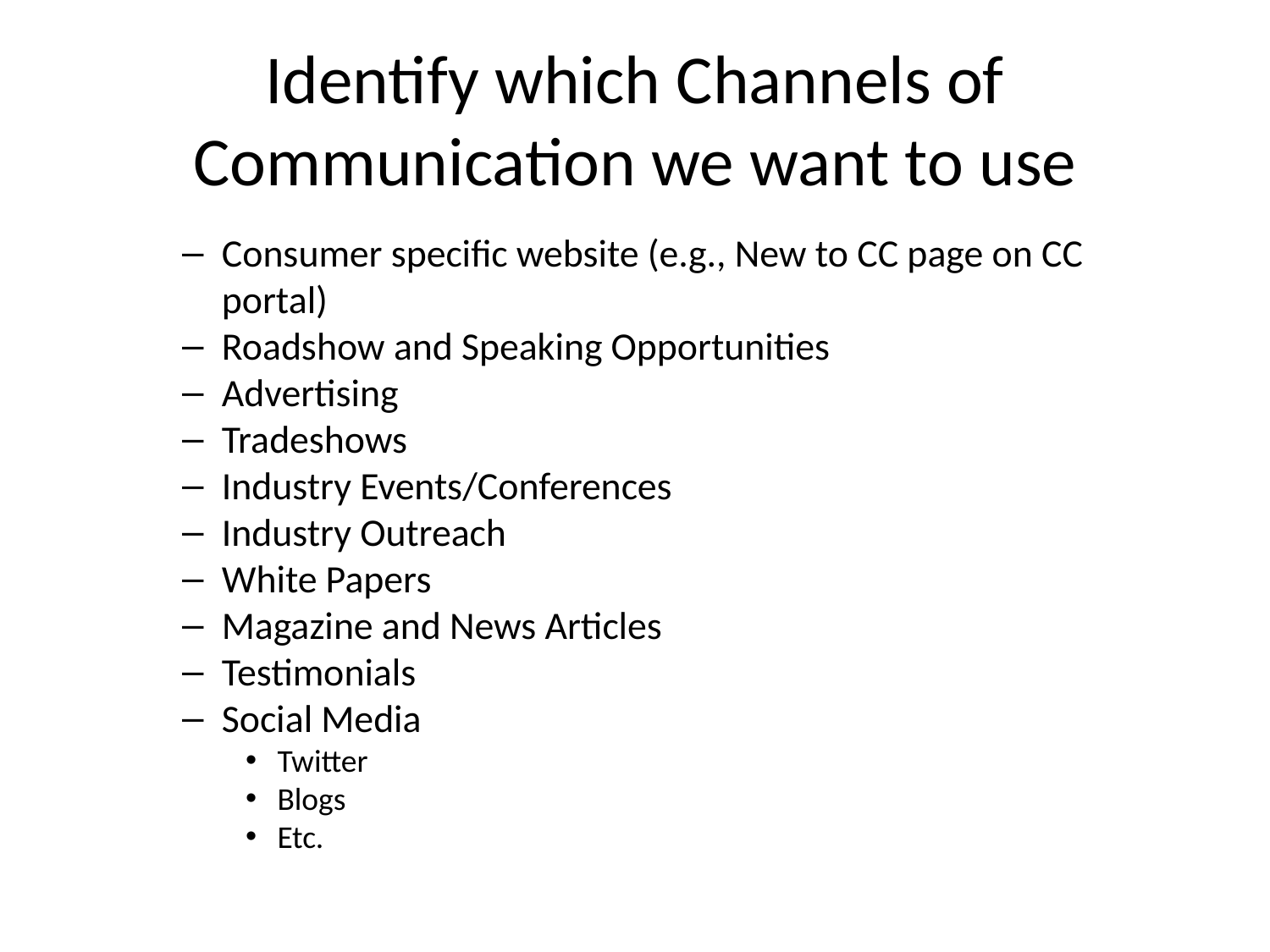

# Identify which Channels of Communication we want to use
Consumer specific website (e.g., New to CC page on CC portal)
Roadshow and Speaking Opportunities
Advertising
Tradeshows
Industry Events/Conferences
Industry Outreach
White Papers
Magazine and News Articles
Testimonials
Social Media
Twitter
Blogs
Etc.